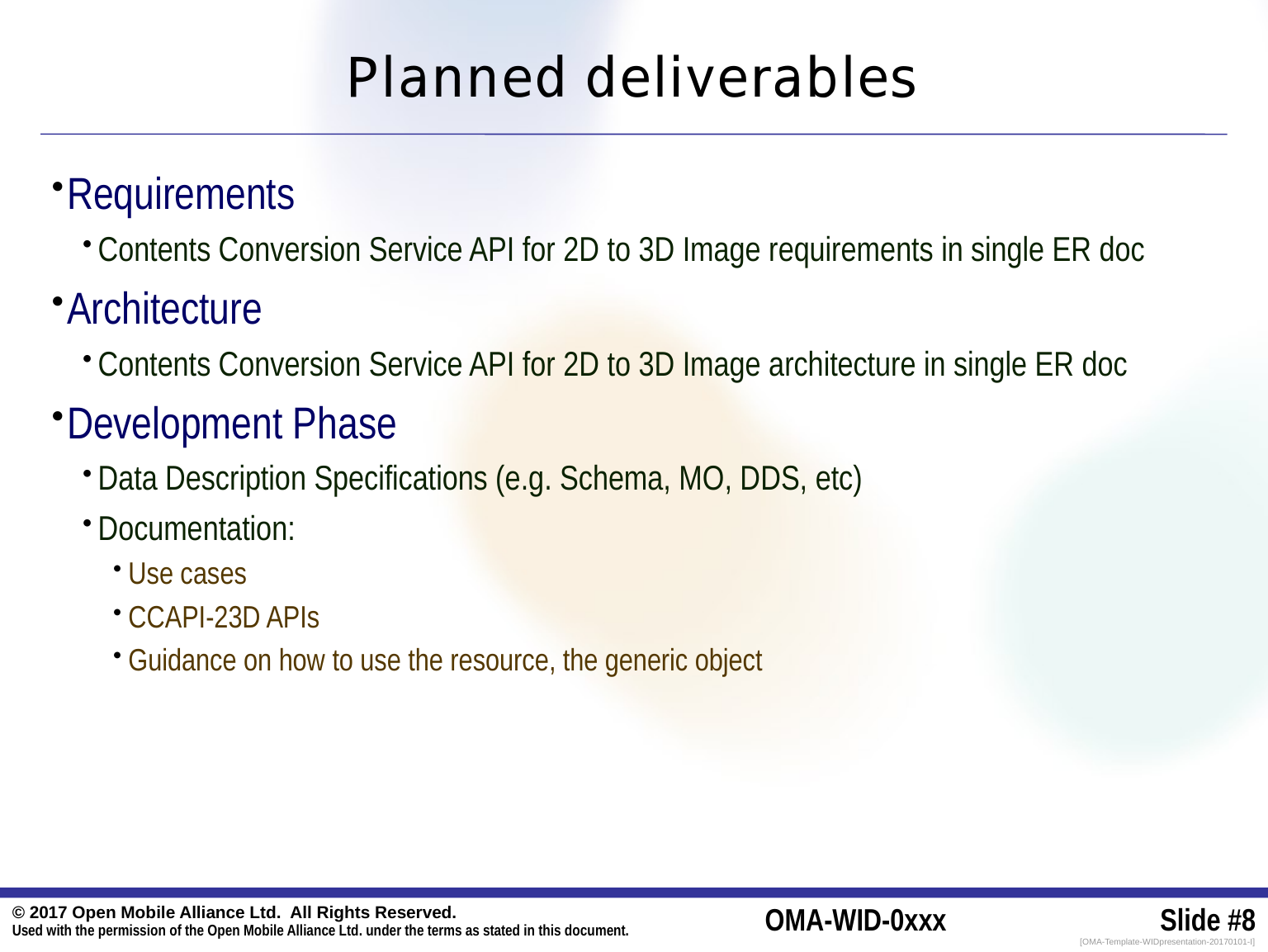

# Planned deliverables
Requirements
Contents Conversion Service API for 2D to 3D Image requirements in single ER doc
Architecture
Contents Conversion Service API for 2D to 3D Image architecture in single ER doc
Development Phase
Data Description Specifications (e.g. Schema, MO, DDS, etc)
Documentation:
Use cases
CCAPI-23D APIs
Guidance on how to use the resource, the generic object